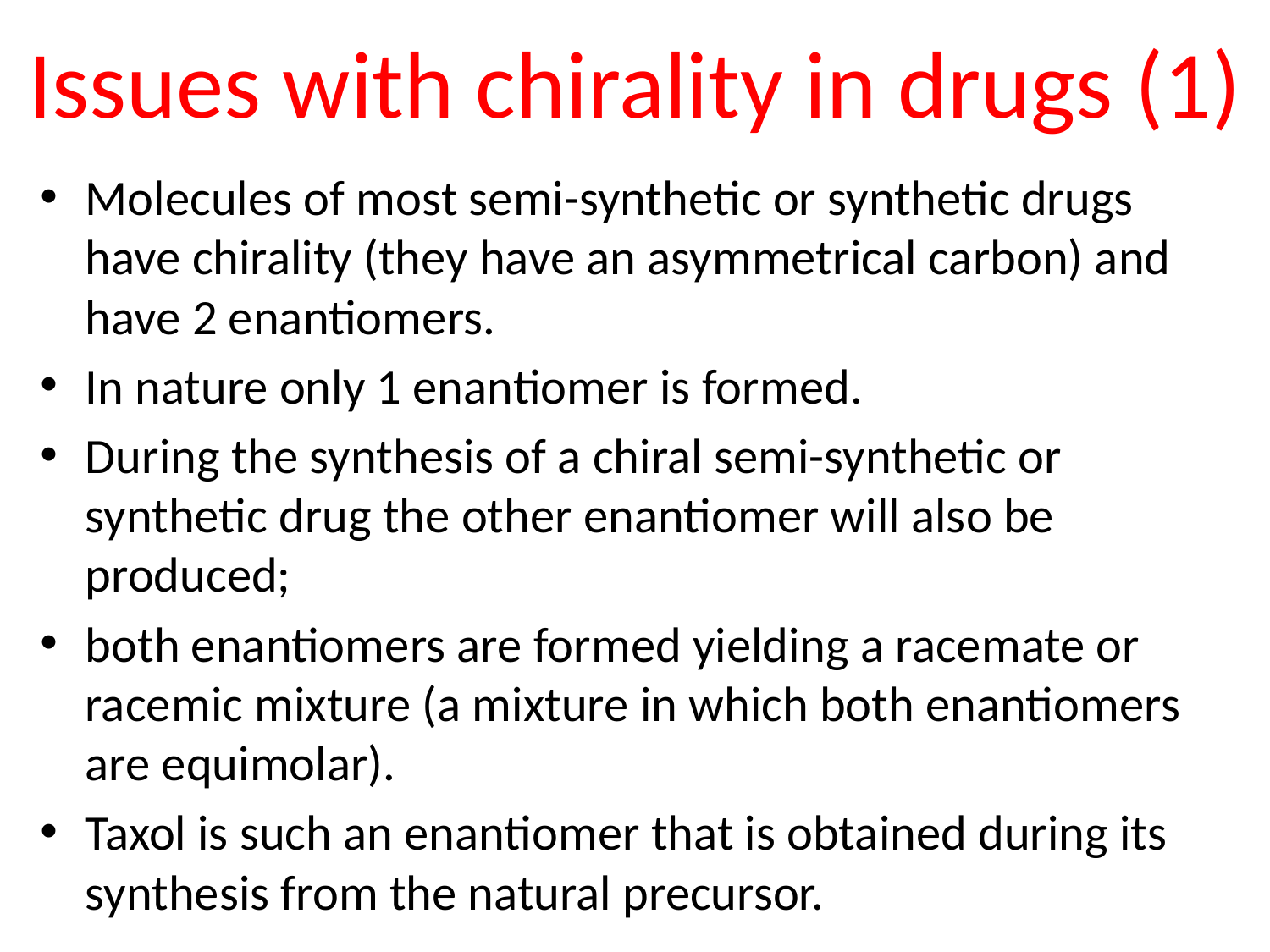

# Issues with chirality in drugs (1)
Molecules of most semi-synthetic or synthetic drugs have chirality (they have an asymmetrical carbon) and have 2 enantiomers.
In nature only 1 enantiomer is formed.
During the synthesis of a chiral semi-synthetic or synthetic drug the other enantiomer will also be produced;
both enantiomers are formed yielding a racemate or racemic mixture (a mixture in which both enantiomers are equimolar).
Taxol is such an enantiomer that is obtained during its synthesis from the natural precursor.